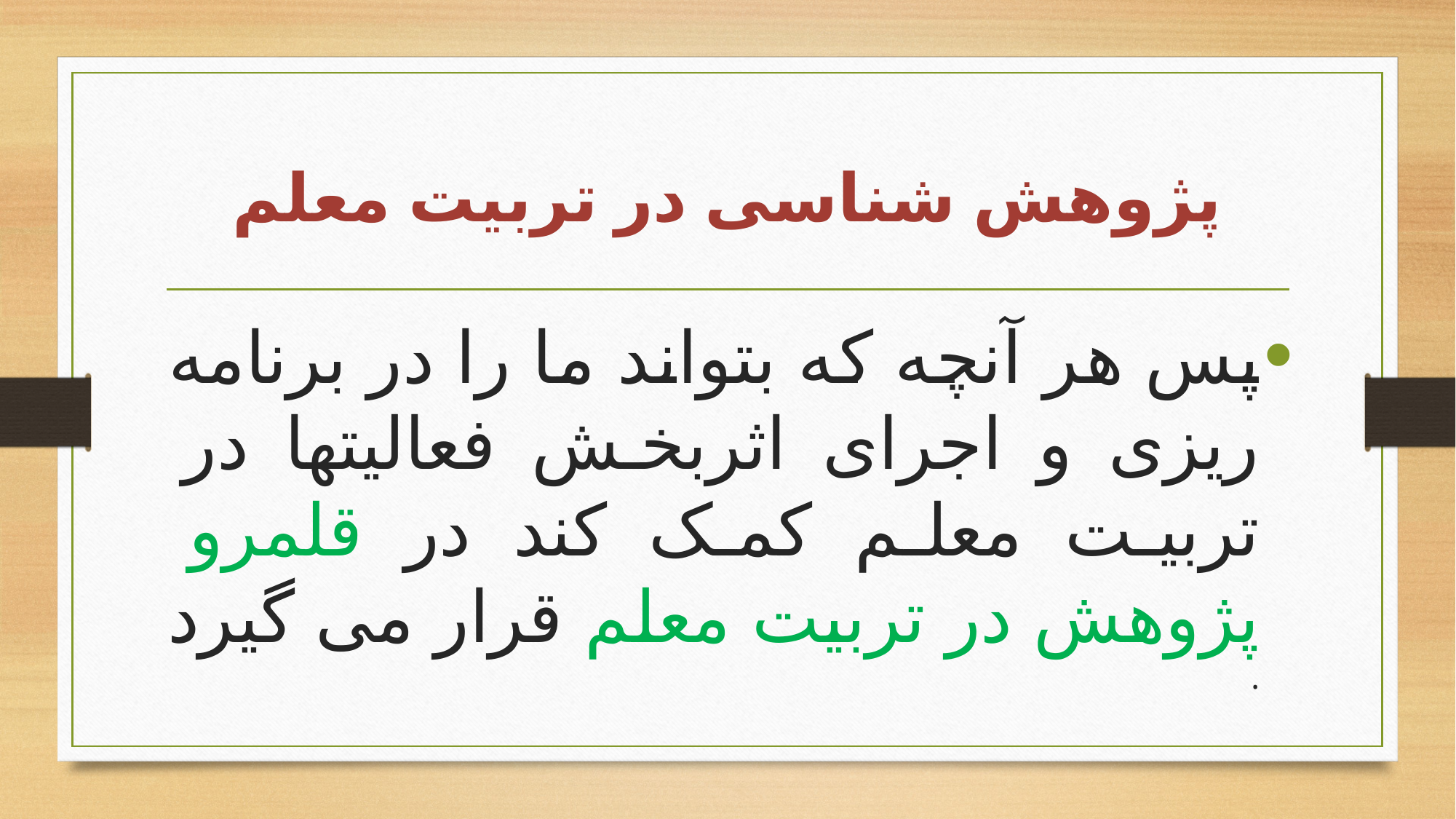

# پژوهش شناسی در تربیت معلم
پس هر آنچه که بتواند ما را در برنامه ریزی و اجرای اثربخش فعالیتها در تربیت معلم کمک کند در قلمرو پژوهش در تربیت معلم قرار می گیرد .